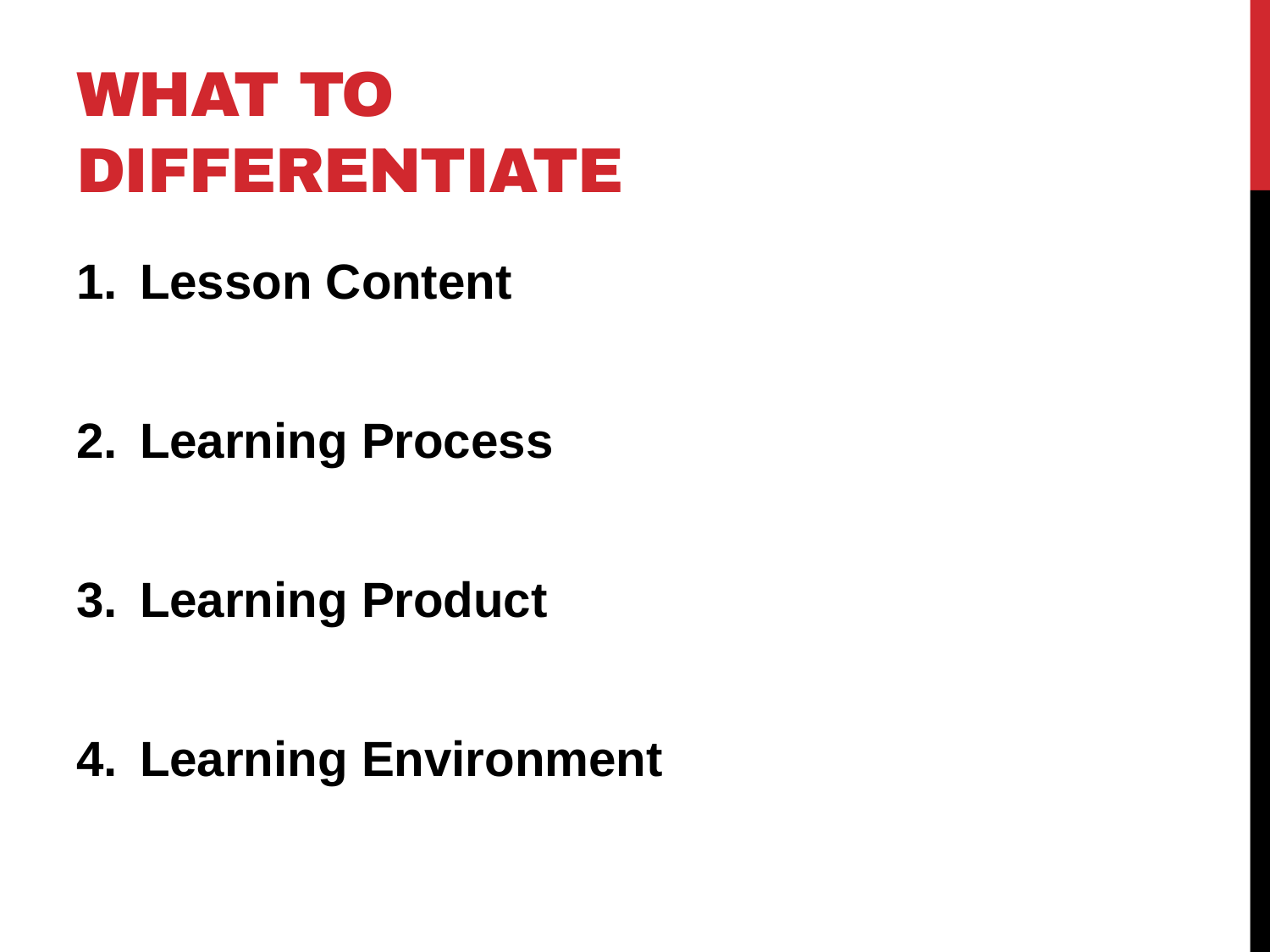

# what to differentiate
Lesson Content

Learning Process

Learning Product

Learning Environment